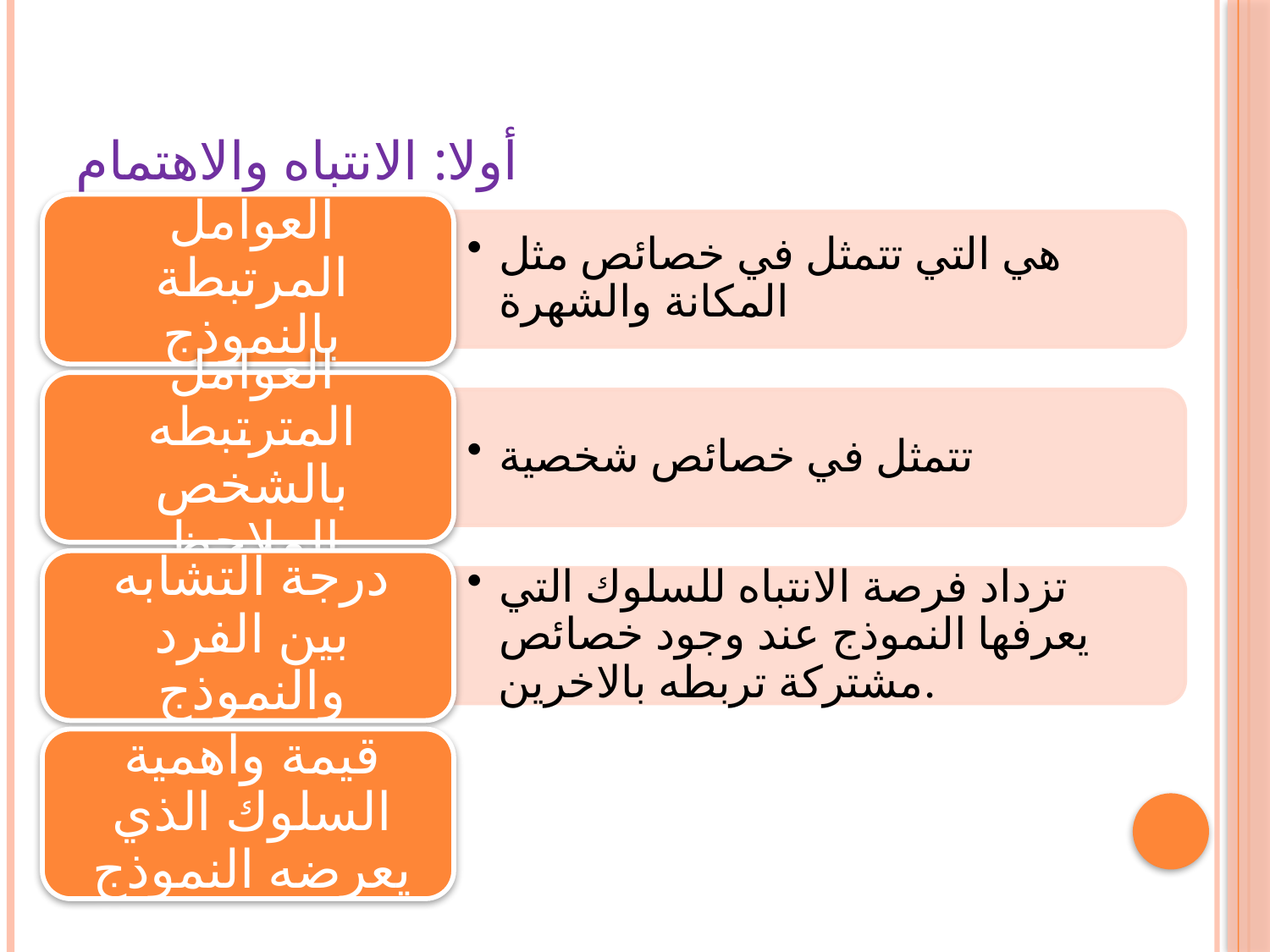

# أولا: الانتباه والاهتمام
هي التي تتمثل في خصائص مثل المكانة والشهرة
العوامل المرتبطة بالنموذج
تتمثل في خصائص شخصية
العوامل المترتبطه بالشخص الملاحظ
تزداد فرصة الانتباه للسلوك التي يعرفها النموذج عند وجود خصائص مشتركة تربطه بالاخرين.
درجة التشابه بين الفرد والنموذج
قيمة واهمية السلوك الذي يعرضه النموذج